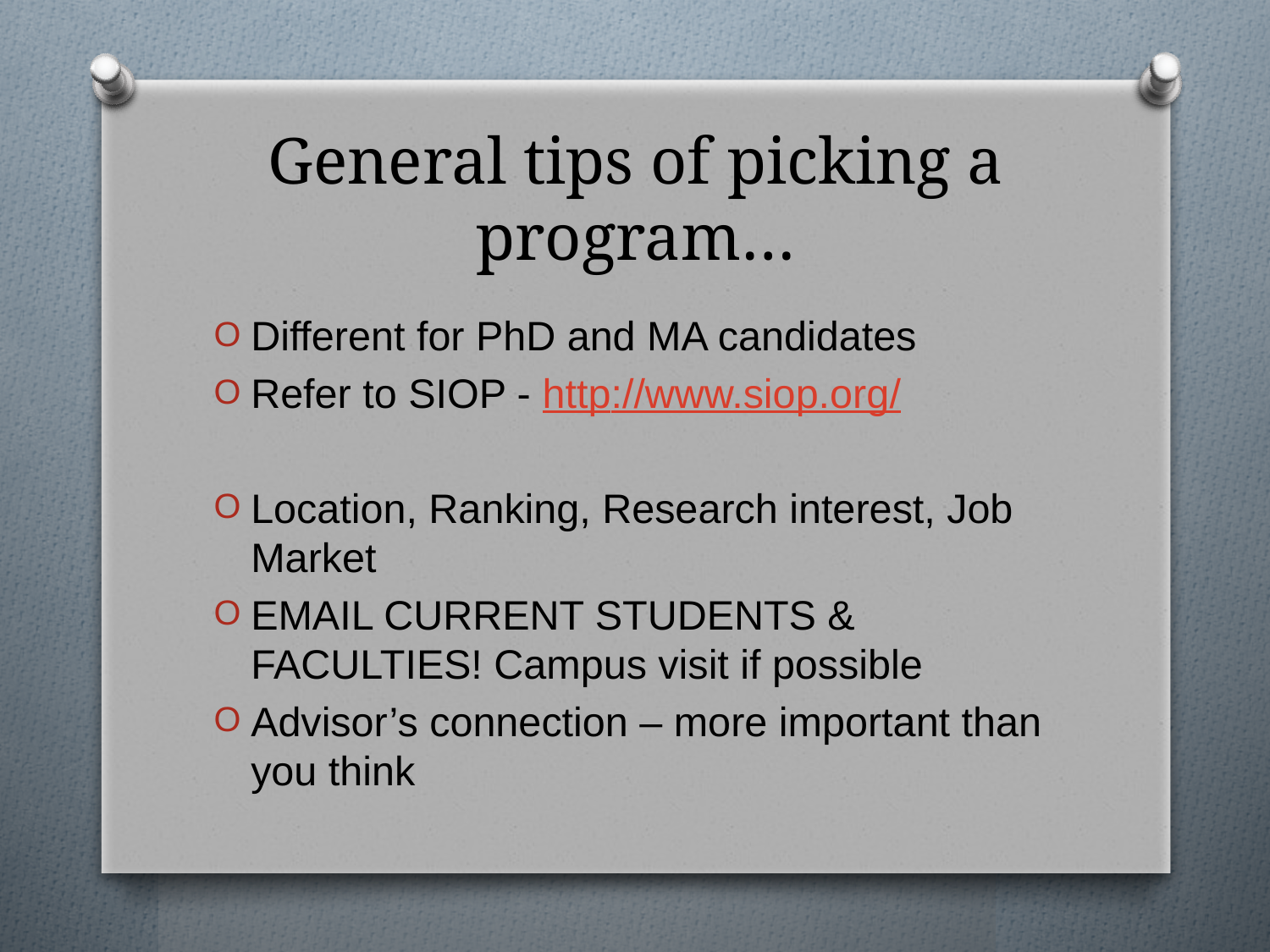

# General tips of picking a program…
Different for PhD and MA candidates
Refer to SIOP - http://www.siop.org/

Location, Ranking, Research interest, Job Market
EMAIL CURRENT STUDENTS & FACULTIES! Campus visit if possible
Advisor’s connection – more important than you think